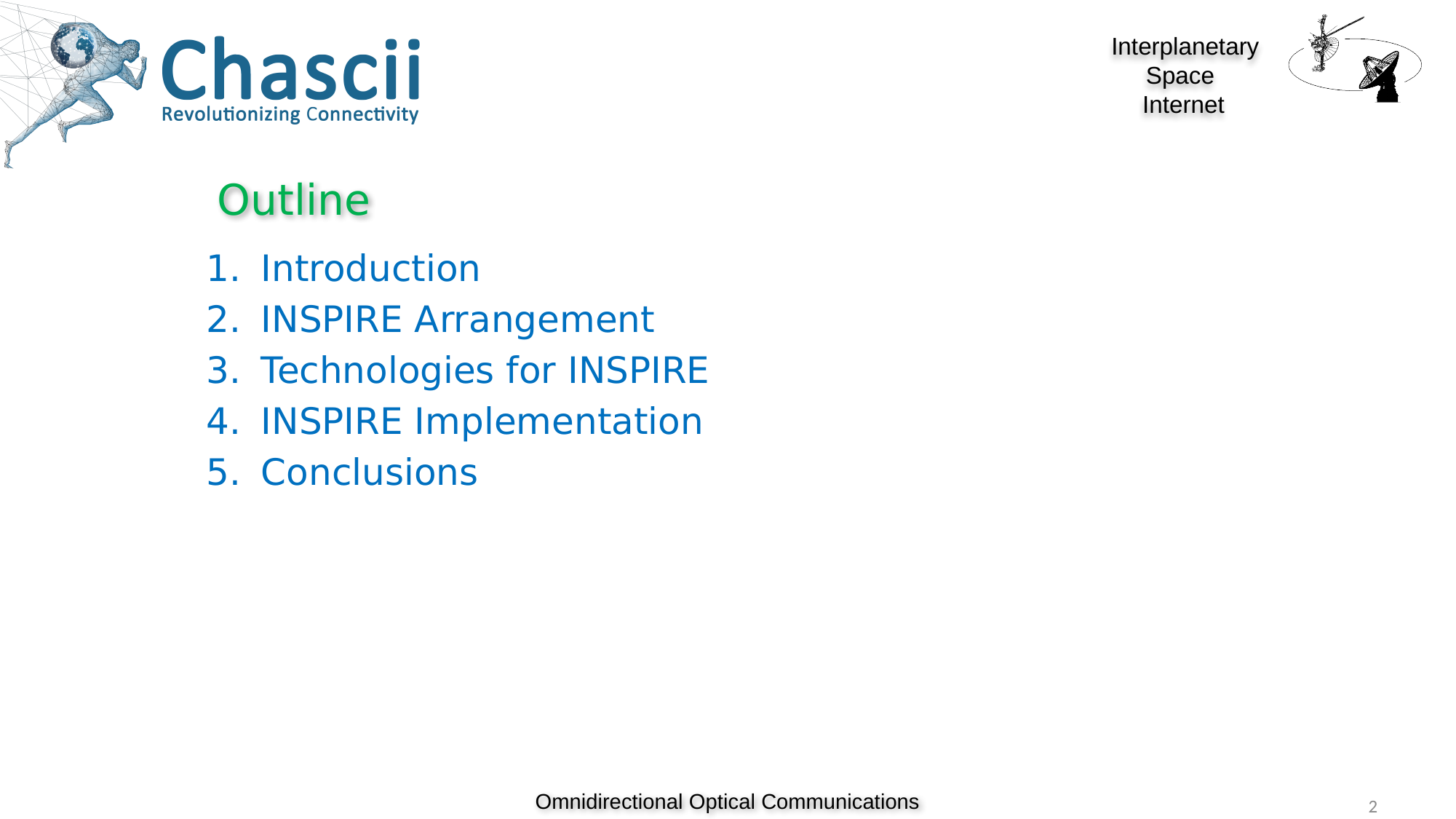

# Outline
Introduction
INSPIRE Arrangement
Technologies for INSPIRE
INSPIRE Implementation
Conclusions
2